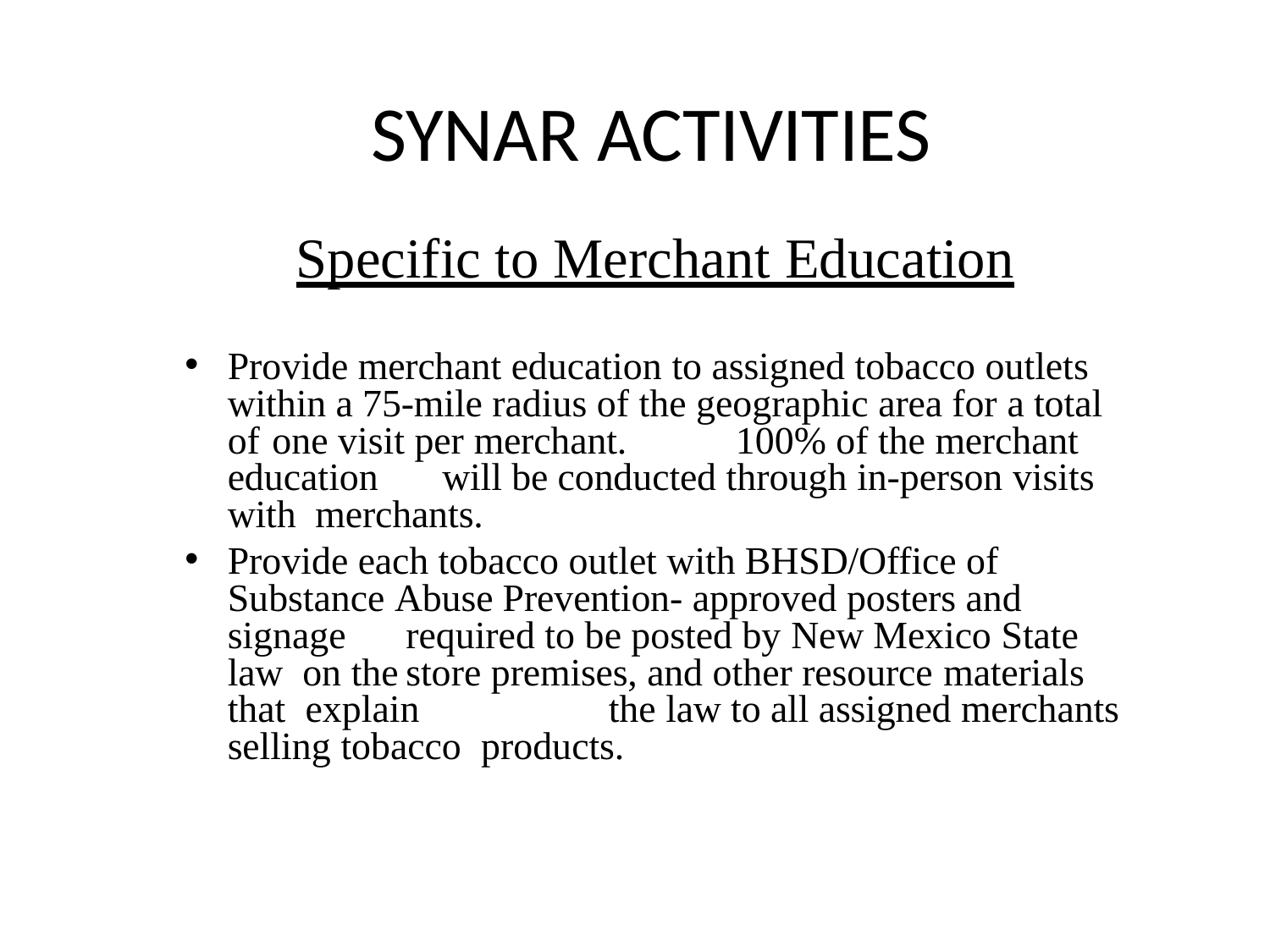

# SYNAR ACTIVITIES
Specific to Merchant Education

Provide merchant education to assigned tobacco outlets  within a 75-mile radius of the geographic area for a total  of	one visit per merchant.	100% of the merchant  education	will be conducted through in-person visits with  merchants.
Provide each tobacco outlet with BHSD/Office of  Substance Abuse Prevention- approved posters and  signage		required to be posted by New Mexico State law  on the	store premises, and other resource materials that  explain		the law to all assigned merchants selling tobacco  products.
35